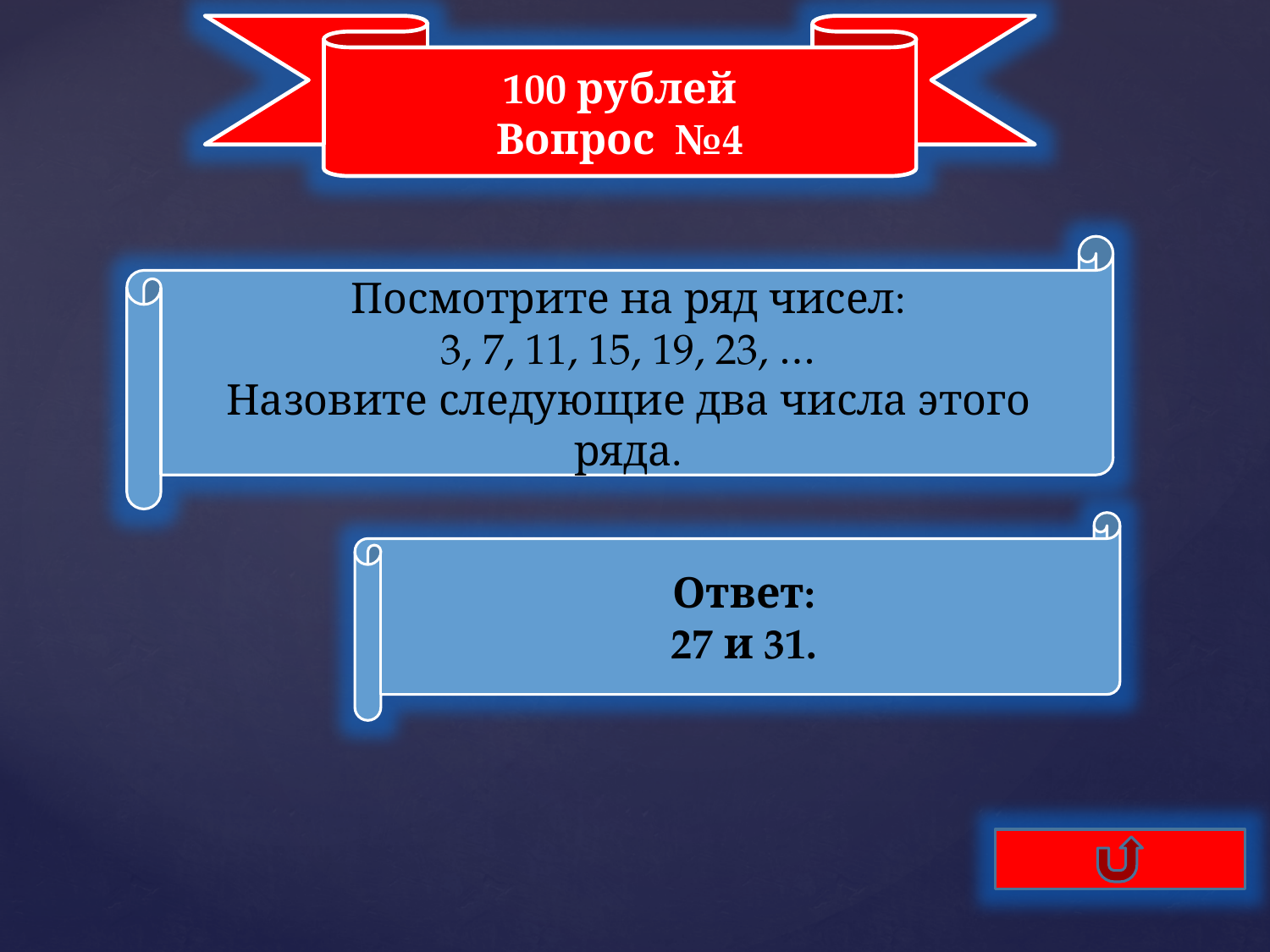

100 рублей
Вопрос  №4
Посмотрите на ряд чисел:
3, 7, 11, 15, 19, 23, …
Назовите следующие два числа этого ряда.
Ответ:
27 и 31.